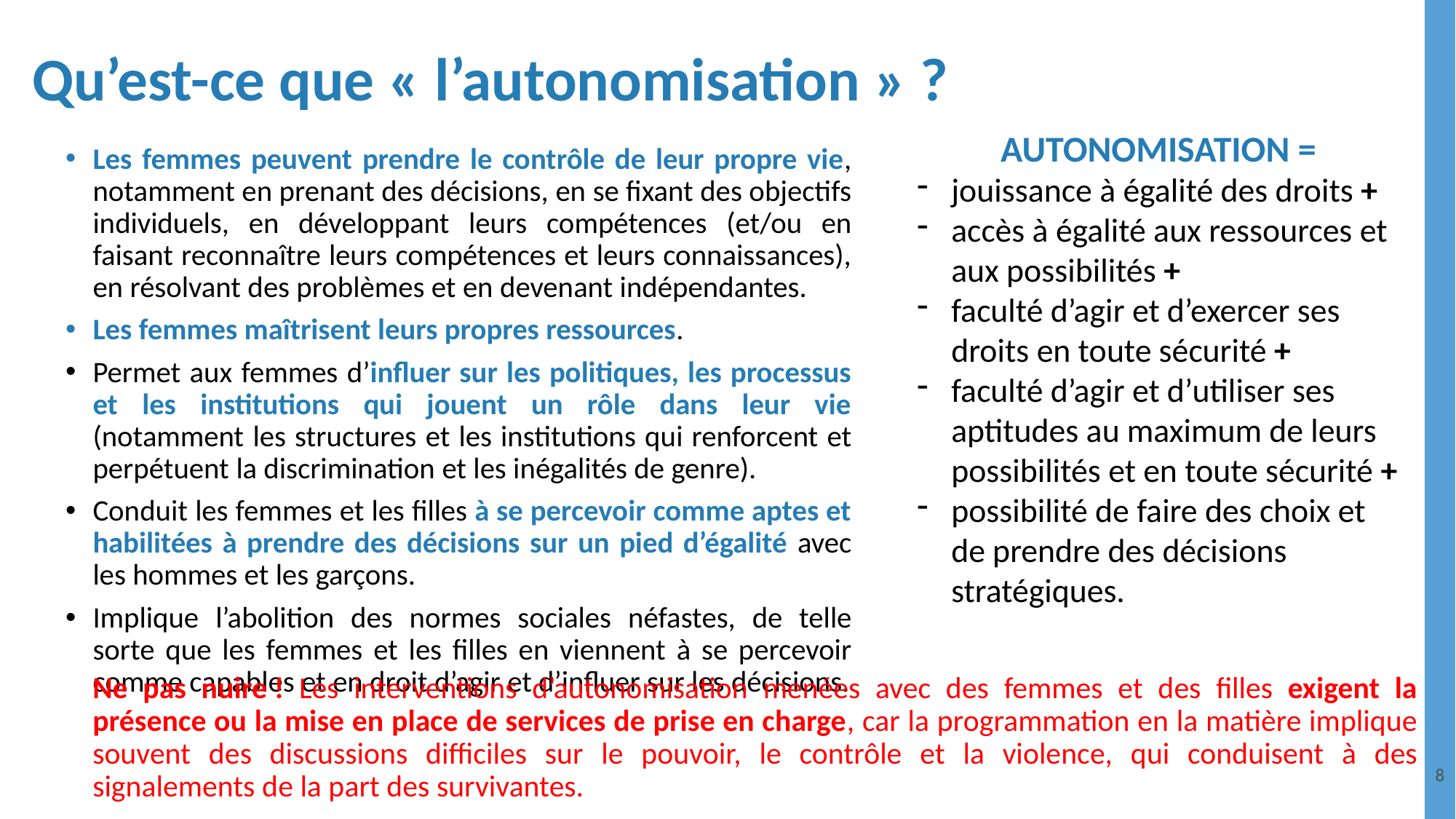

# Qu’est-ce que « l’autonomisation » ?
AUTONOMISATION =
jouissance à égalité des droits +
accès à égalité aux ressources et aux possibilités +
faculté d’agir et d’exercer ses droits en toute sécurité +
faculté d’agir et d’utiliser ses aptitudes au maximum de leurs possibilités et en toute sécurité +
possibilité de faire des choix et de prendre des décisions stratégiques.

Les femmes peuvent prendre le contrôle de leur propre vie, notamment en prenant des décisions, en se fixant des objectifs individuels, en développant leurs compétences (et/ou en faisant reconnaître leurs compétences et leurs connaissances), en résolvant des problèmes et en devenant indépendantes.
Les femmes maîtrisent leurs propres ressources.
Permet aux femmes d’influer sur les politiques, les processus et les institutions qui jouent un rôle dans leur vie (notamment les structures et les institutions qui renforcent et perpétuent la discrimination et les inégalités de genre).
Conduit les femmes et les filles à se percevoir comme aptes et habilitées à prendre des décisions sur un pied d’égalité avec les hommes et les garçons.
Implique l’abolition des normes sociales néfastes, de telle sorte que les femmes et les filles en viennent à se percevoir comme capables et en droit d’agir et d’influer sur les décisions.

Ne pas nuire ! Les interventions d’autonomisation menées avec des femmes et des filles exigent la présence ou la mise en place de services de prise en charge, car la programmation en la matière implique souvent des discussions difficiles sur le pouvoir, le contrôle et la violence, qui conduisent à des signalements de la part des survivantes.